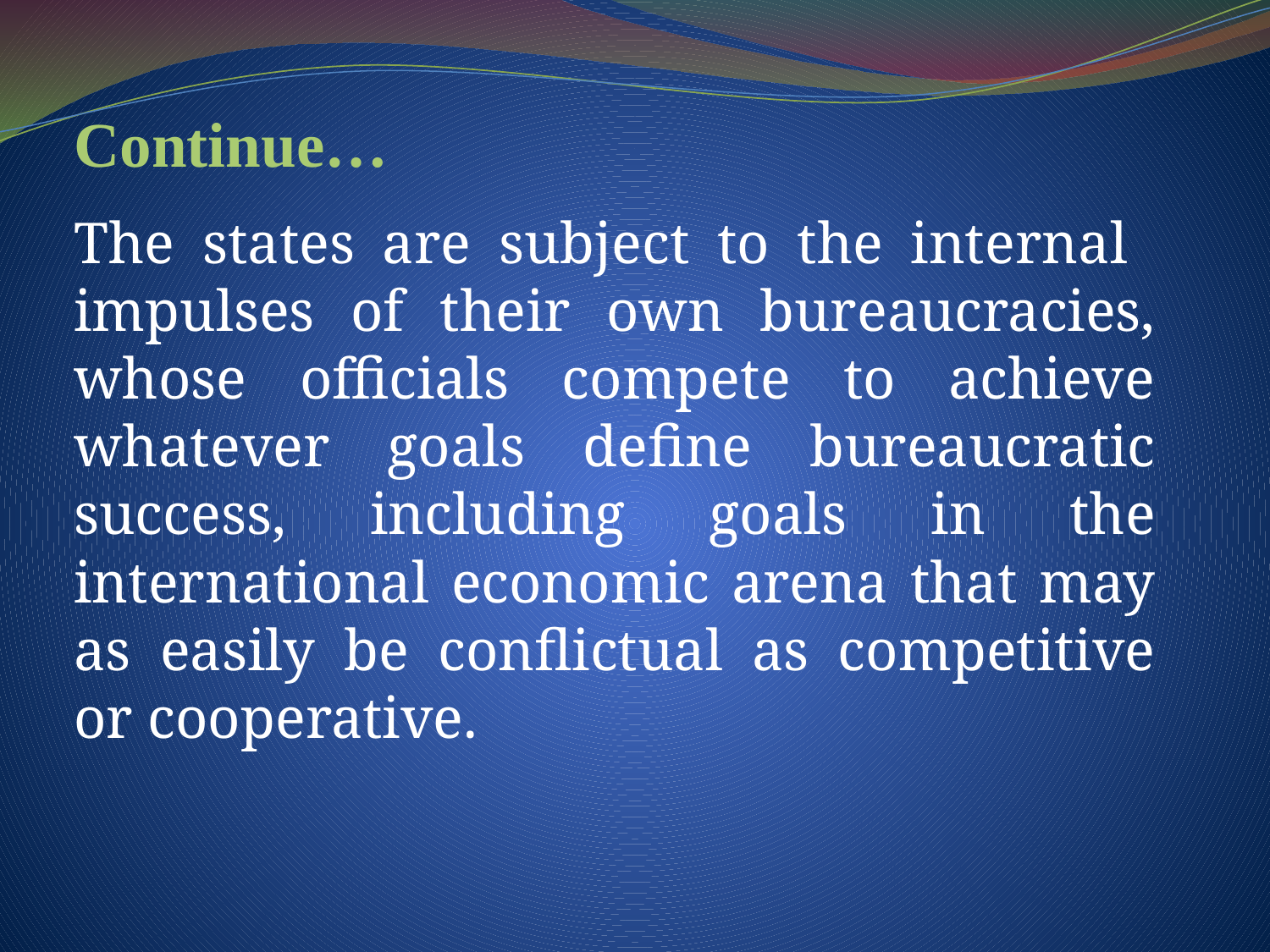

# Continue…
The states are subject to the internal  impulses of their own bureaucracies, whose officials compete to achieve whatever goals define bureaucratic success, including goals in the international economic arena that may as easily be conflictual as competitive or cooperative.